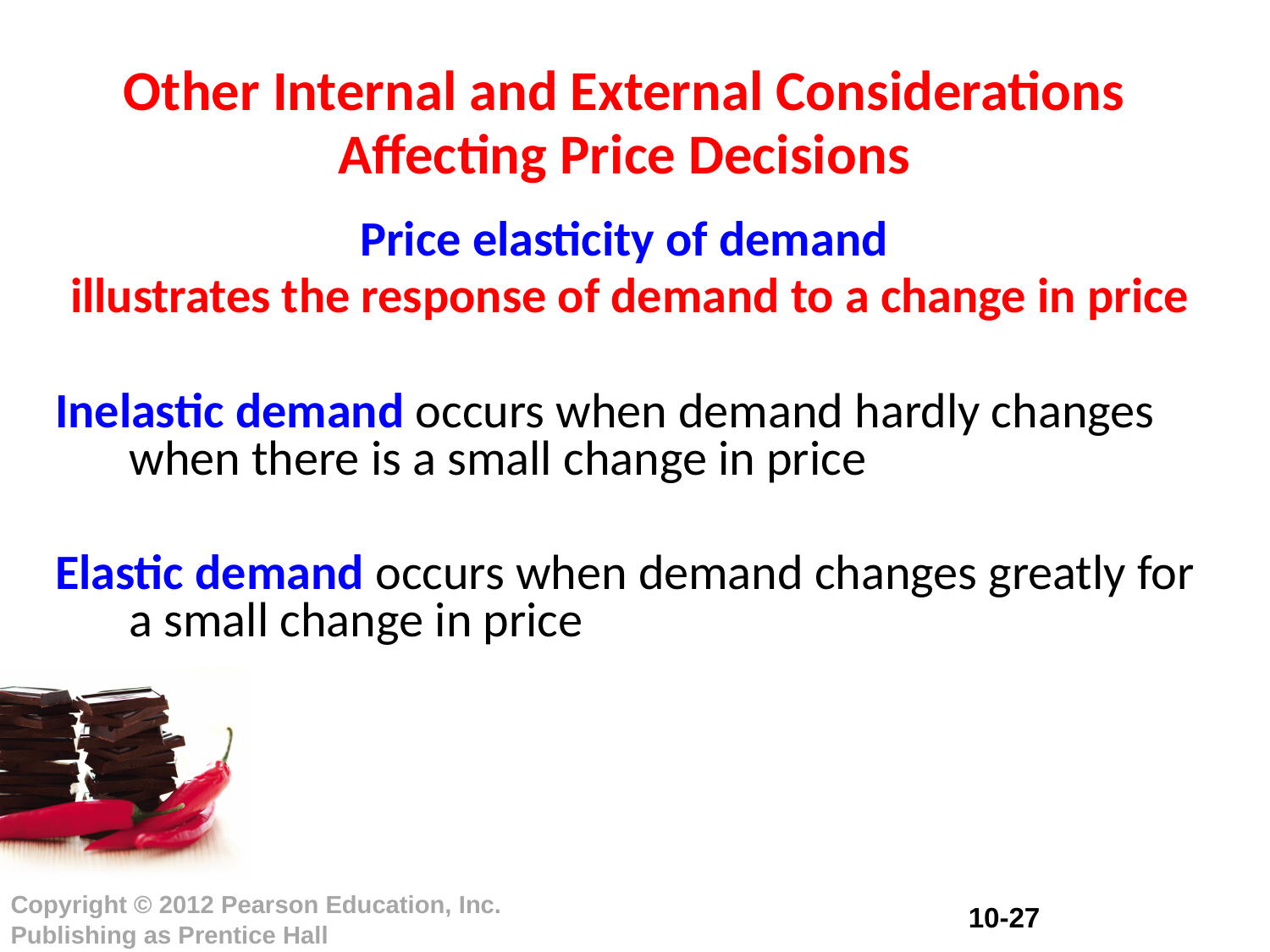

# Other Internal and External Considerations Affecting Price Decisions
Price elasticity of demand
illustrates the response of demand to a change in price

Inelastic demand occurs when demand hardly changes when there is a small change in price

Elastic demand occurs when demand changes greatly for a small change in price